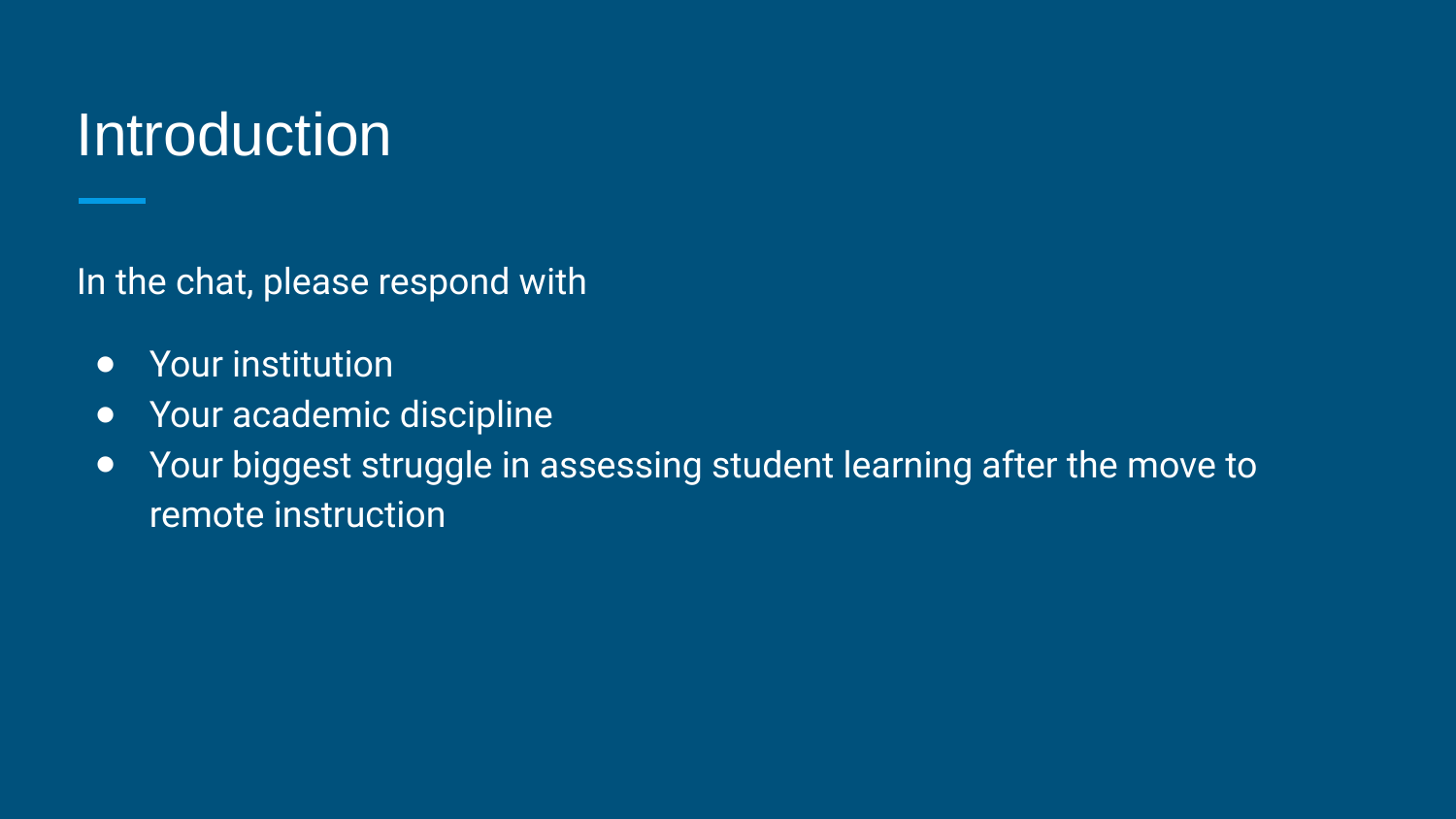

# Introduction
In the chat, please respond with
Your institution
Your academic discipline
Your biggest struggle in assessing student learning after the move to remote instruction